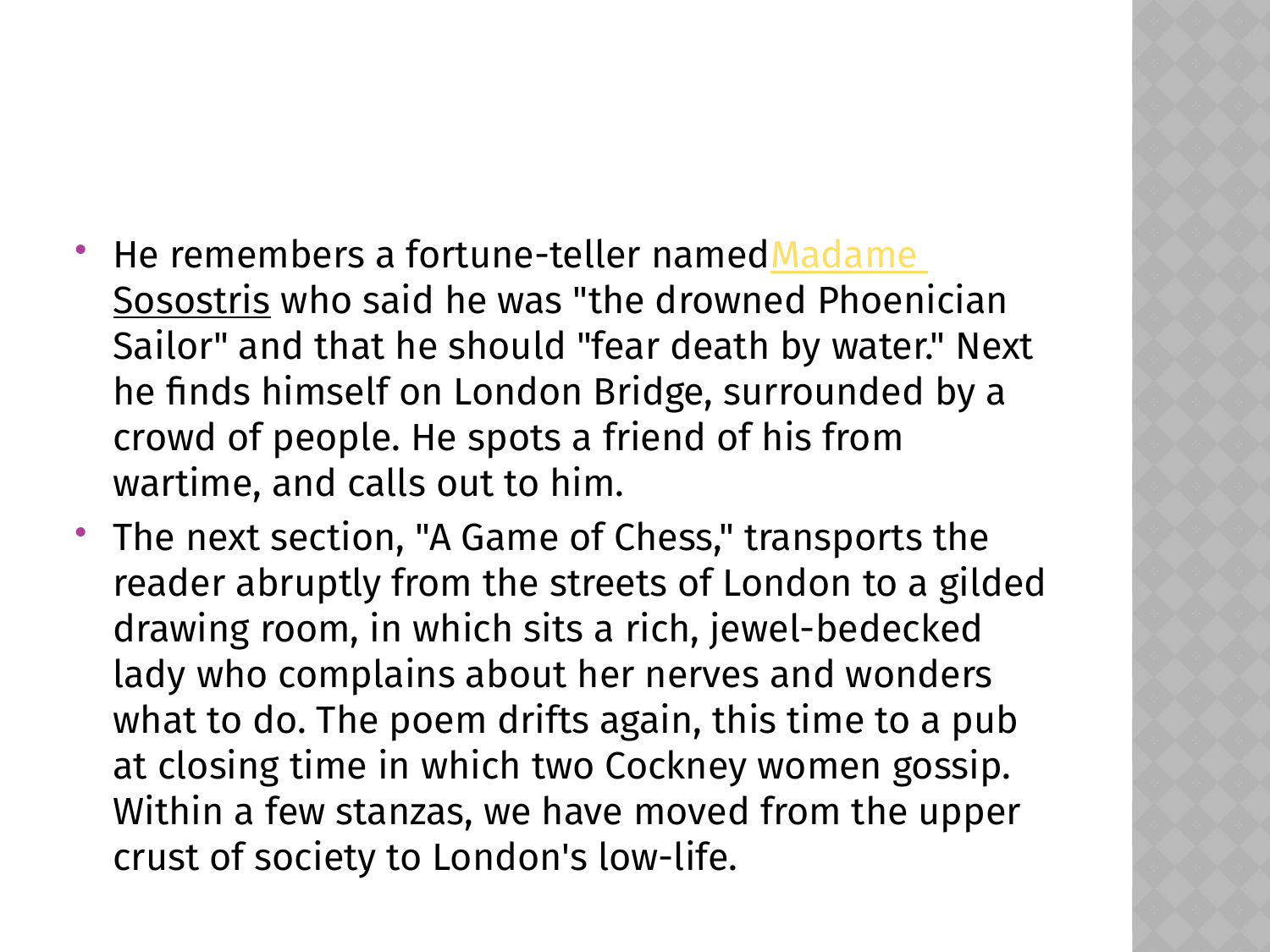

#
He remembers a fortune-teller namedMadame Sosostris who said he was "the drowned Phoenician Sailor" and that he should "fear death by water." Next he finds himself on London Bridge, surrounded by a crowd of people. He spots a friend of his from wartime, and calls out to him.
The next section, "A Game of Chess," transports the reader abruptly from the streets of London to a gilded drawing room, in which sits a rich, jewel-bedecked lady who complains about her nerves and wonders what to do. The poem drifts again, this time to a pub at closing time in which two Cockney women gossip. Within a few stanzas, we have moved from the upper crust of society to London's low-life.